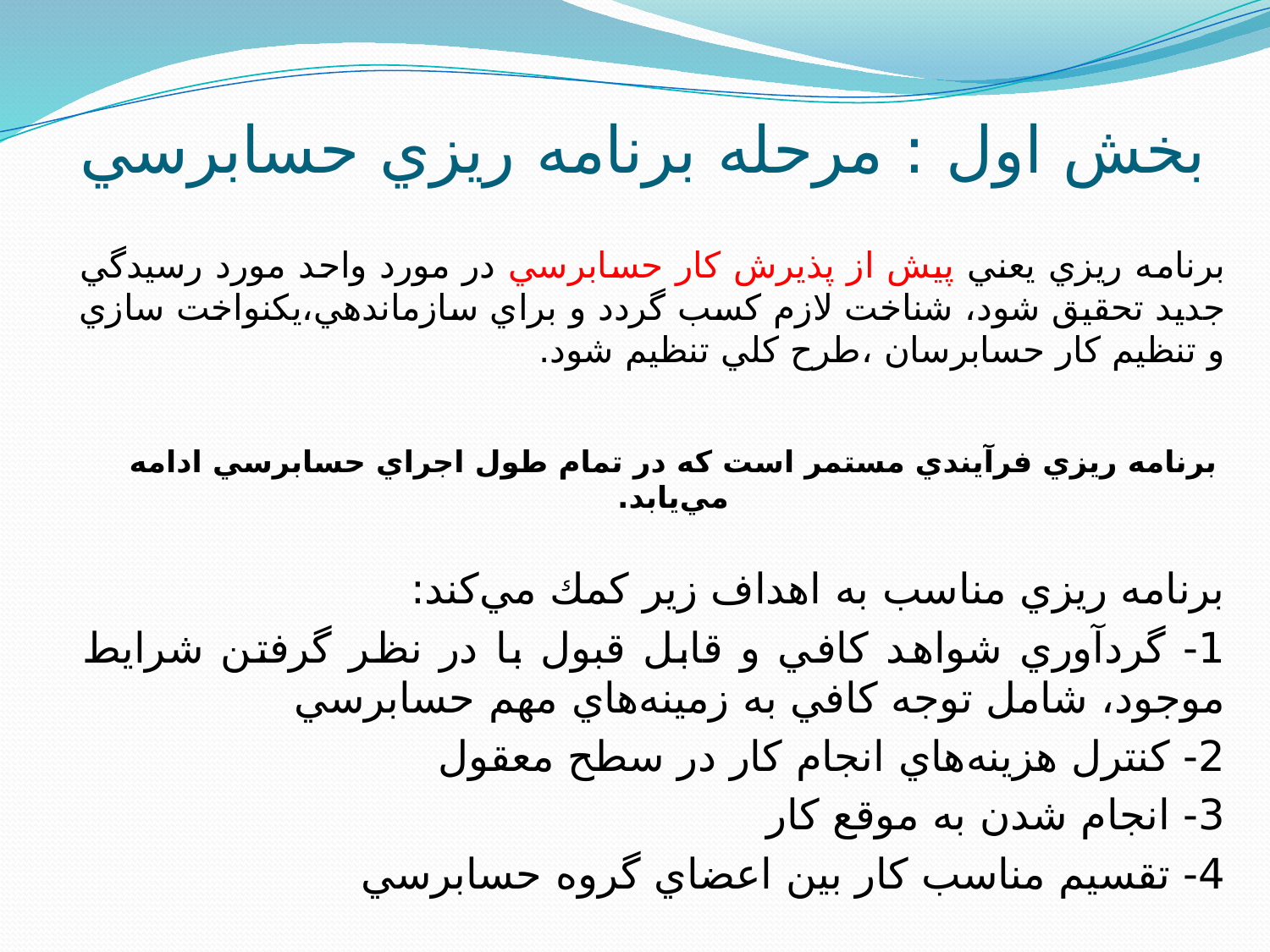

# بخش اول : مرحله برنامه ريزي حسابرسي
برنامه ريزي يعني پيش از پذيرش كار حسابرسي در مورد واحد مورد رسيدگي جديد تحقيق شود، شناخت لازم كسب گردد و براي سازماندهي،يكنواخت سازي و تنظيم كار حسابرسان ،طرح كلي تنظيم شود.
برنامه ريزي فرآيندي مستمر است كه در تمام طول اجراي حسابرسي ادامه مي‌يابد.
برنامه ريزي مناسب به اهداف زير كمك مي‌كند:
1- گردآوري شواهد كافي و قابل قبول با در نظر گرفتن شرايط موجود، شامل توجه كافي به زمينه‌هاي مهم حسابرسي
2- كنترل هزينه‌هاي انجام كار در سطح معقول
3- انجام شدن به موقع كار
4- تقسيم مناسب كار بين اعضاي گروه حسابرسي